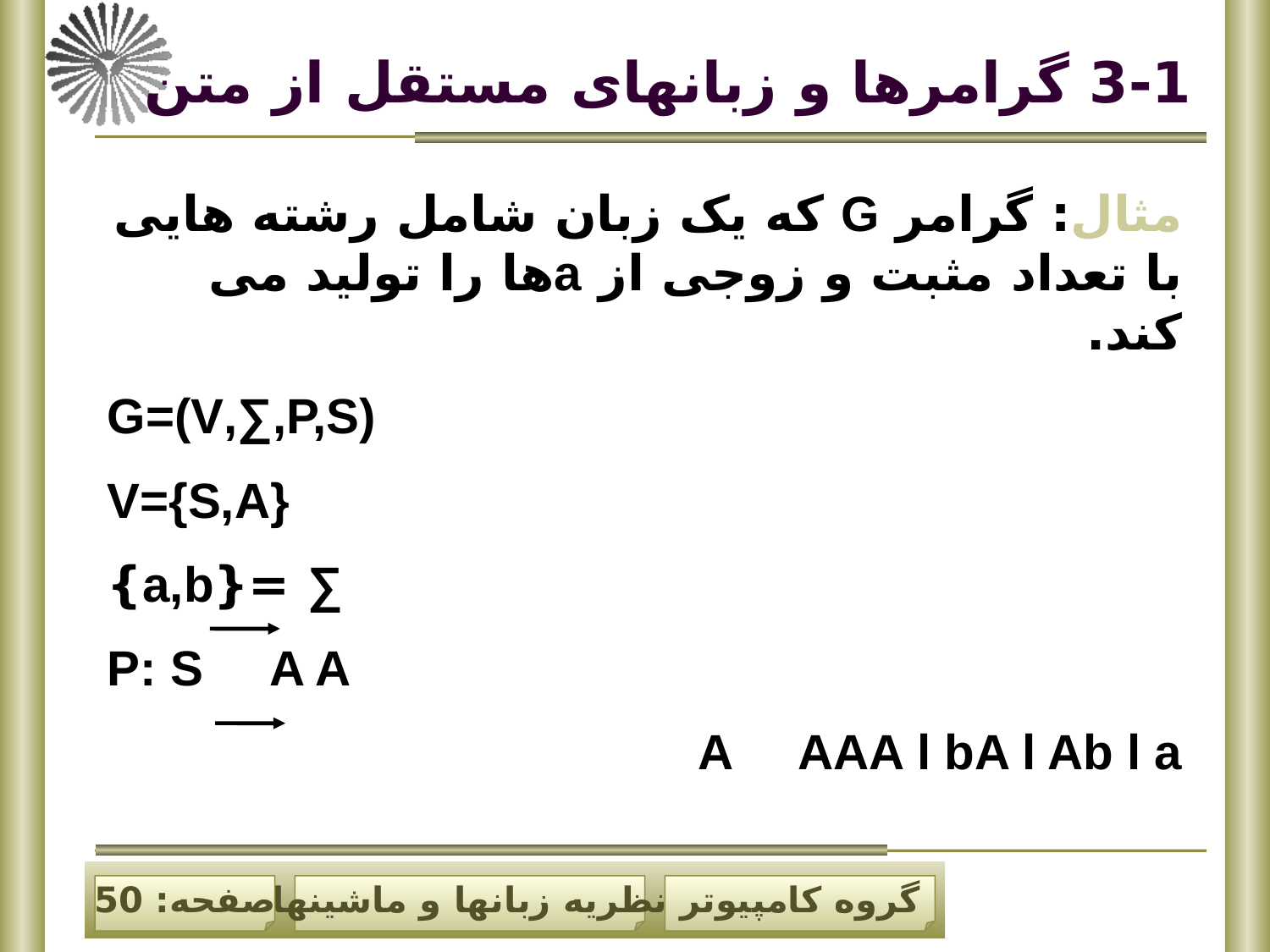

# 3-1 گرامرها و زبانهای مستقل از متن
مثال: گرامر G که یک زبان شامل رشته هایی با تعداد مثبت و زوجی از aها را تولید می کند.
G=(V,∑,P,S)
V={S,A}
∑ ={a,b}
P: S     A A
A     AAA l bA l Ab l a